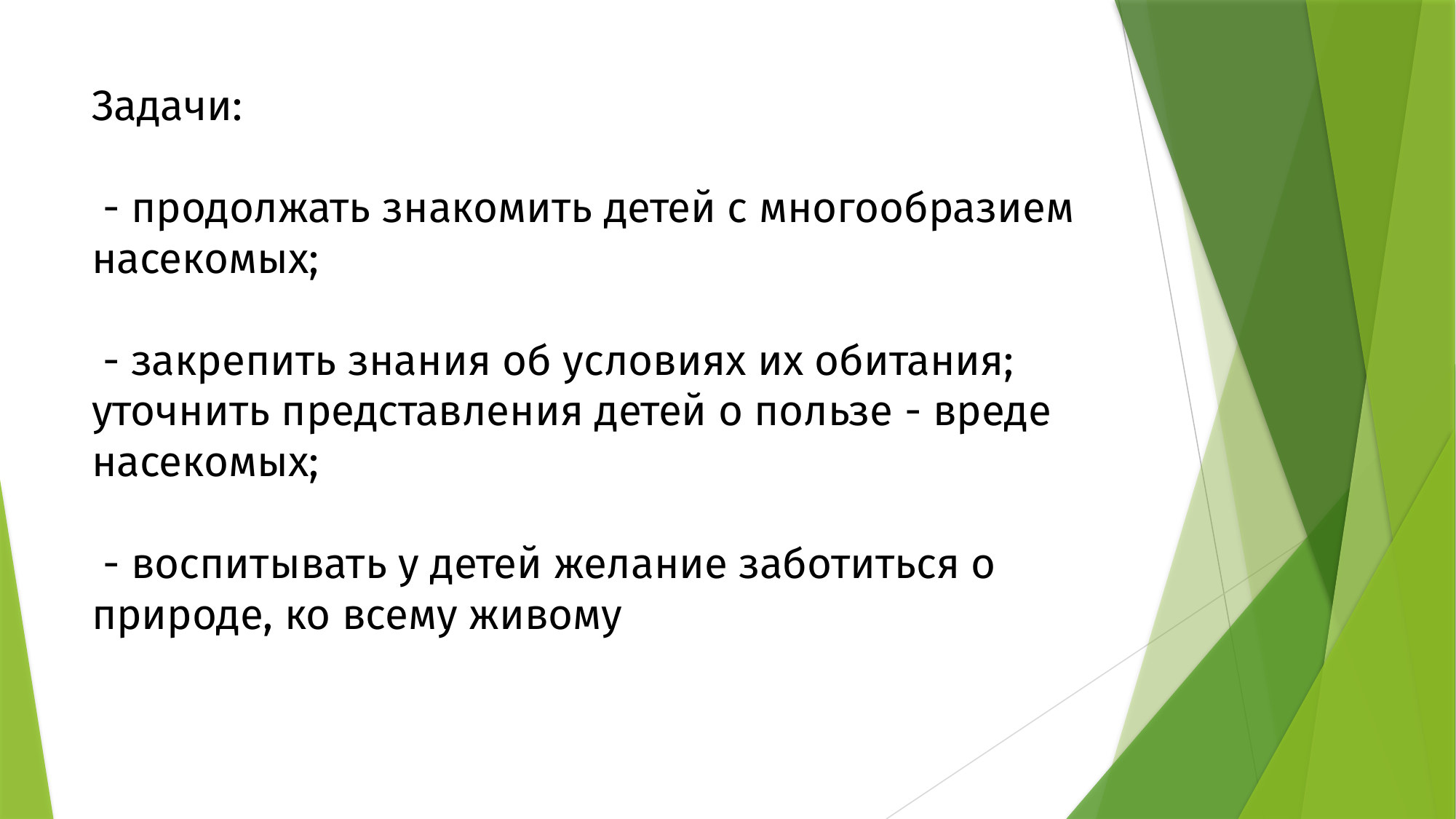

# Задачи: - продолжать знакомить детей с многообразием насекомых; - закрепить знания об условиях их обитания; уточнить представления детей о пользе - вреде насекомых; - воспитывать у детей желание заботиться о природе, ко всему живому